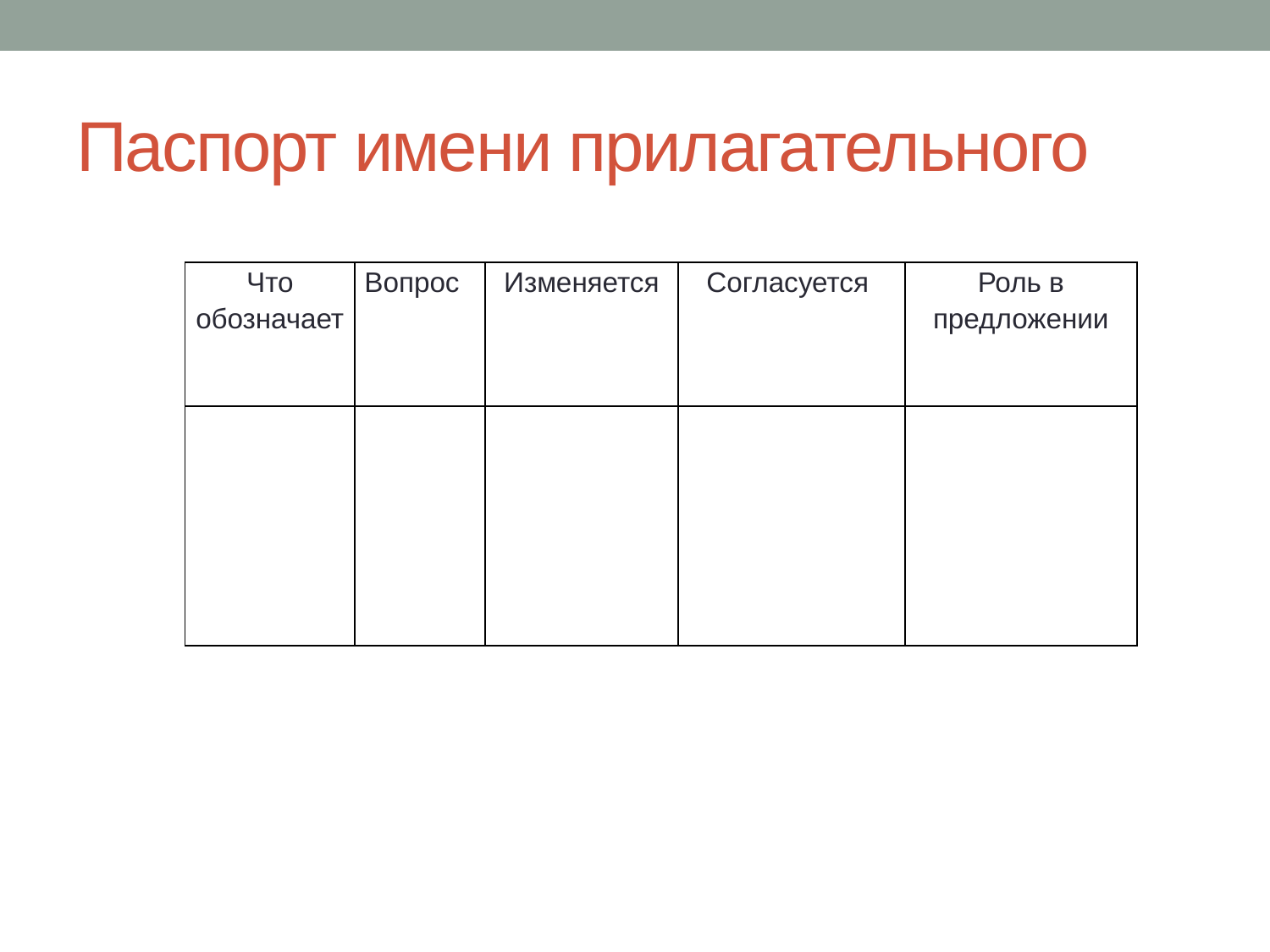

# Паспорт имени прилагательного
| Что обозначает | Вопрос | Изменяется | Согласуется | Роль в предложении |
| --- | --- | --- | --- | --- |
|  |  |  |  |  |